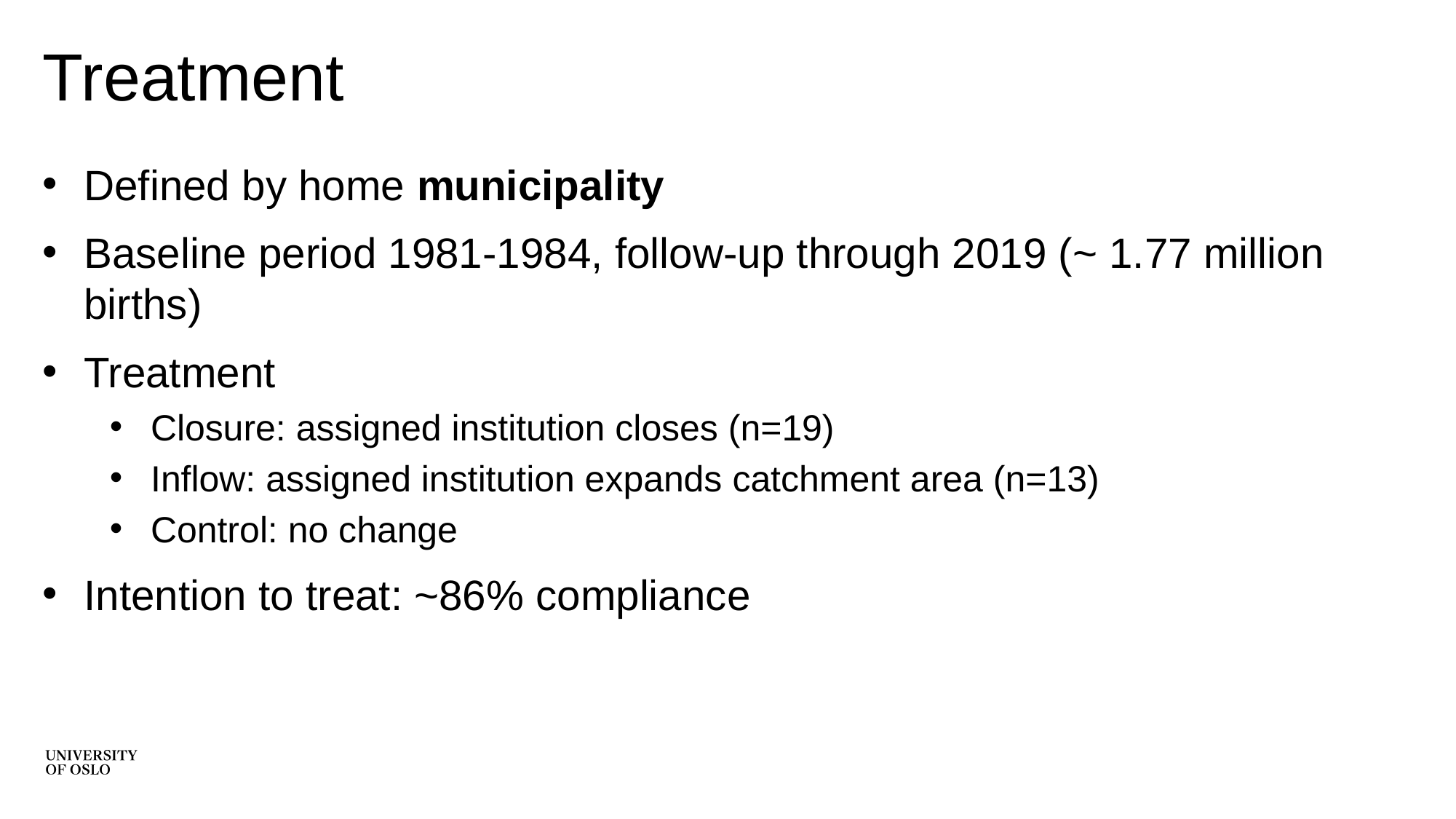

# Treatment
Defined by home municipality
Baseline period 1981-1984, follow-up through 2019 (~ 1.77 million births)
Treatment
Closure: assigned institution closes (n=19)
Inflow: assigned institution expands catchment area (n=13)
Control: no change
Intention to treat: ~86% compliance